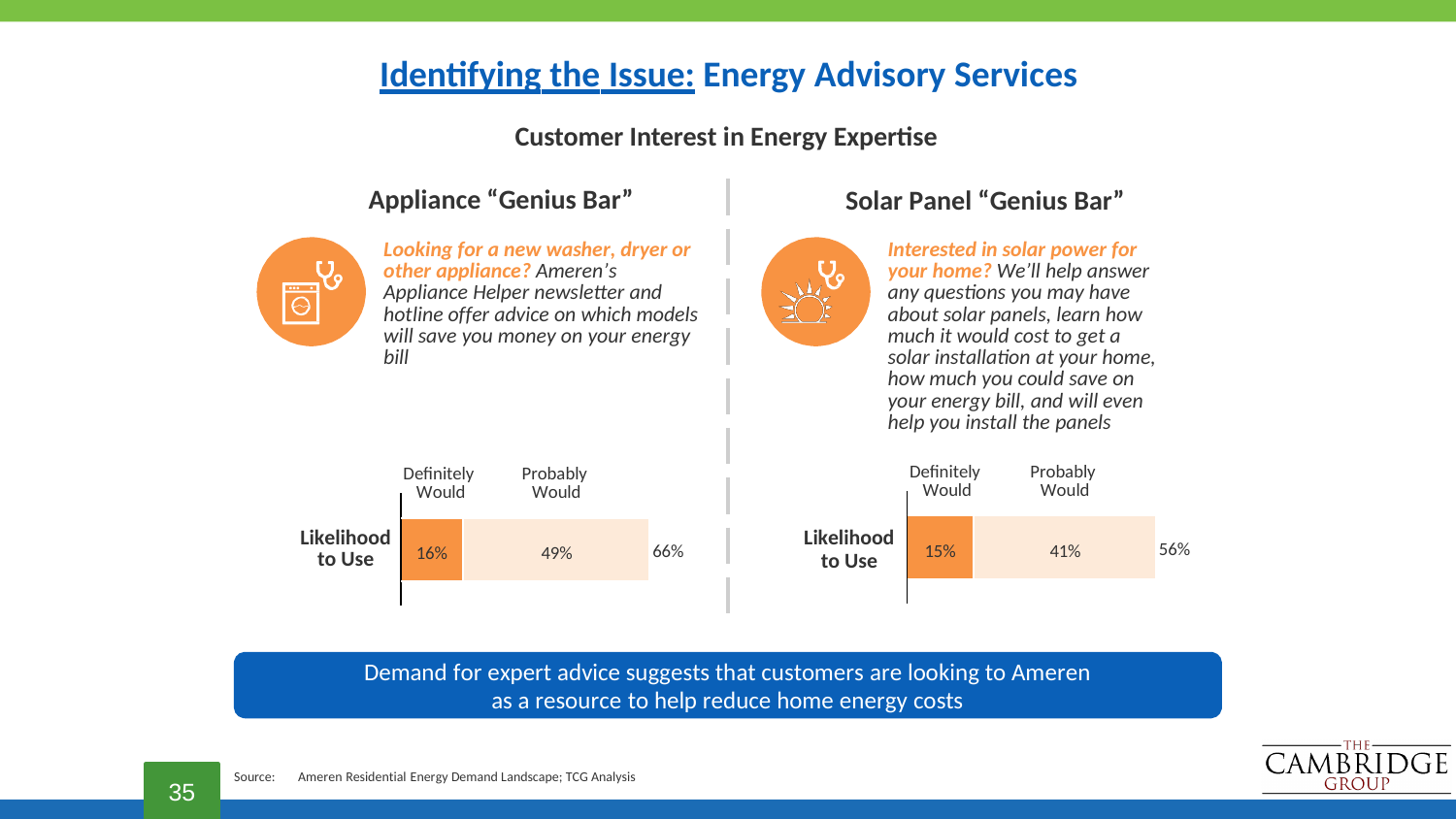

# Identifying the Issue: Energy Advisory Services
Customer Interest in Energy Expertise

Appliance “Genius Bar”
Solar Panel “Genius Bar”

Looking for a new washer, dryer or other appliance? Ameren’s Appliance Helper newsletter and hotline offer advice on which models will save you money on your energy bill
Interested in solar power for your home? We’ll help answer any questions you may have about solar panels, learn how much it would cost to get a solar installation at your home, how much you could save on your energy bill, and will even help you install the panels

Definitely Would
Probably Would
Definitely Would
Probably Would

Likelihood
to Use
Likelihood to Use
56%
15%
41%
66%
16%
49%

Demand for expert advice suggests that customers are looking to Ameren
as a resource to help reduce home energy costs
35
Source:
Ameren Residential Energy Demand Landscape; TCG Analysis